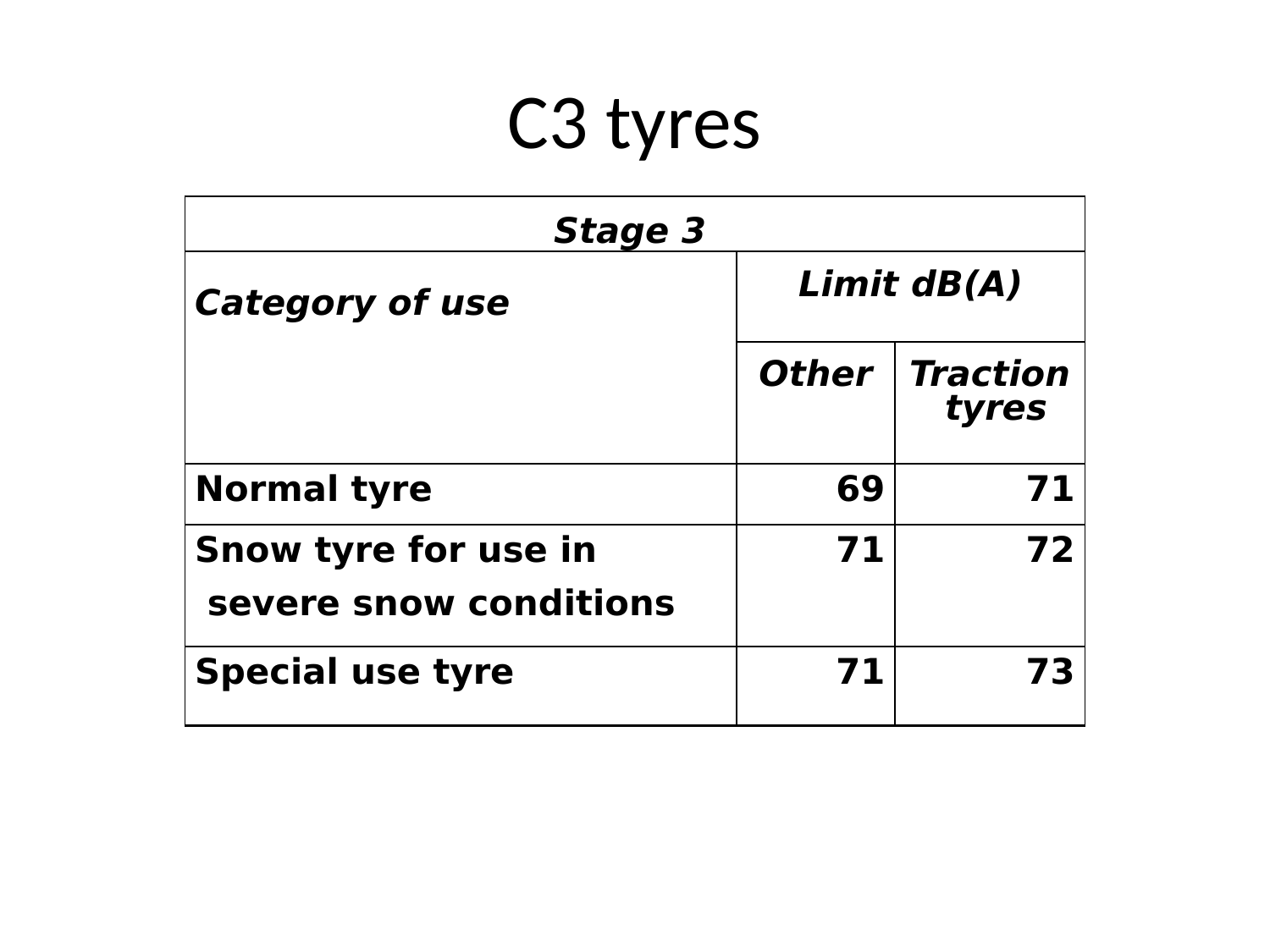

# C3 tyres
| Stage 3 |  |  |
| --- | --- | --- |
| Category of use | Limit dB(A) |  |
|  | Other | Traction tyres |
| Normal tyre | 69 | 71 |
| Snow tyre for use in severe snow conditions | 71 | 72 |
| Special use tyre | 71 | 73 |